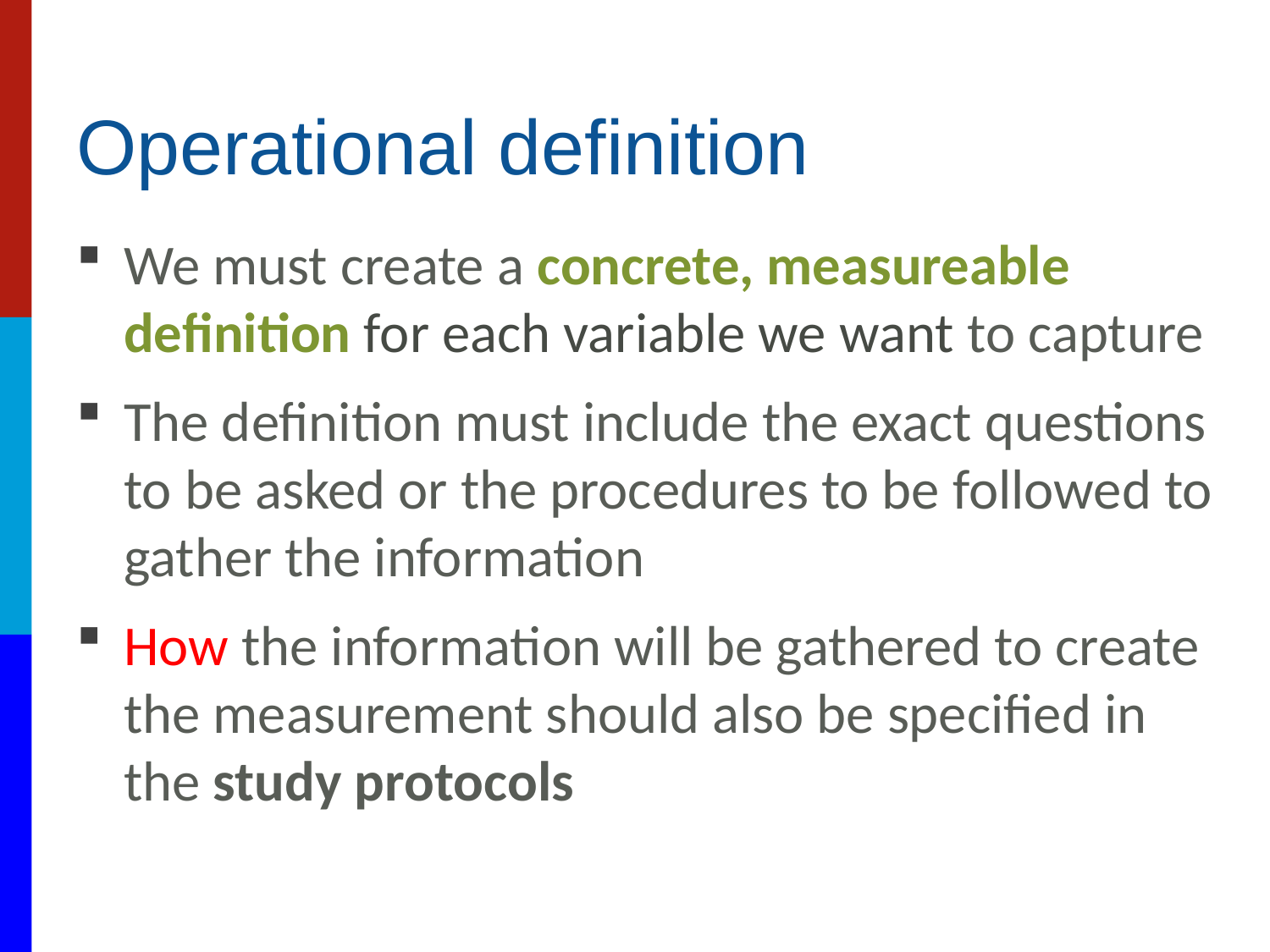

# Operational definition
We must create a concrete, measureable definition for each variable we want to capture
The definition must include the exact questions to be asked or the procedures to be followed to gather the information
How the information will be gathered to create the measurement should also be specified in the study protocols